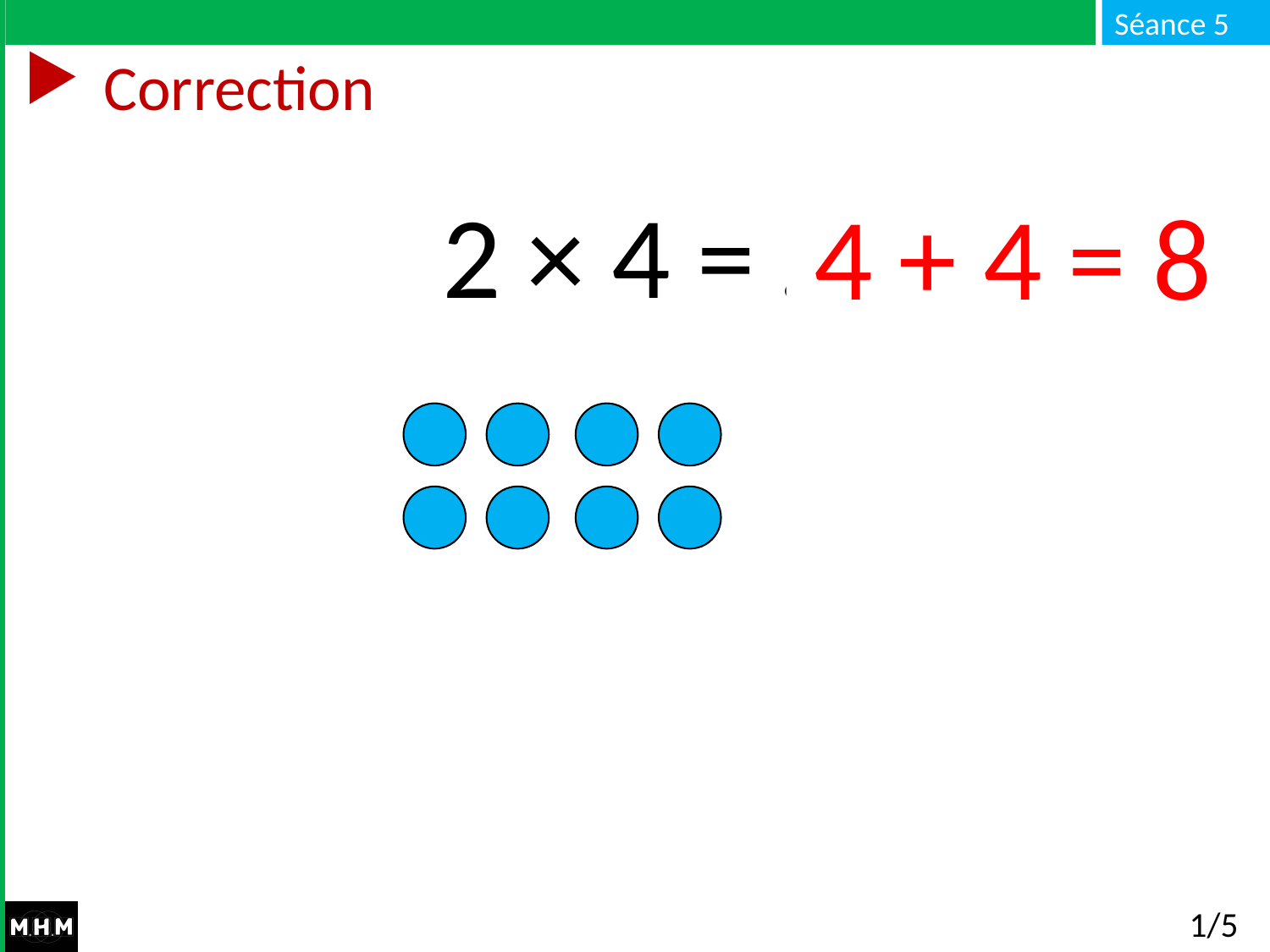

# Correction
2 × 4 = …
4 + 4 = 8

1/5